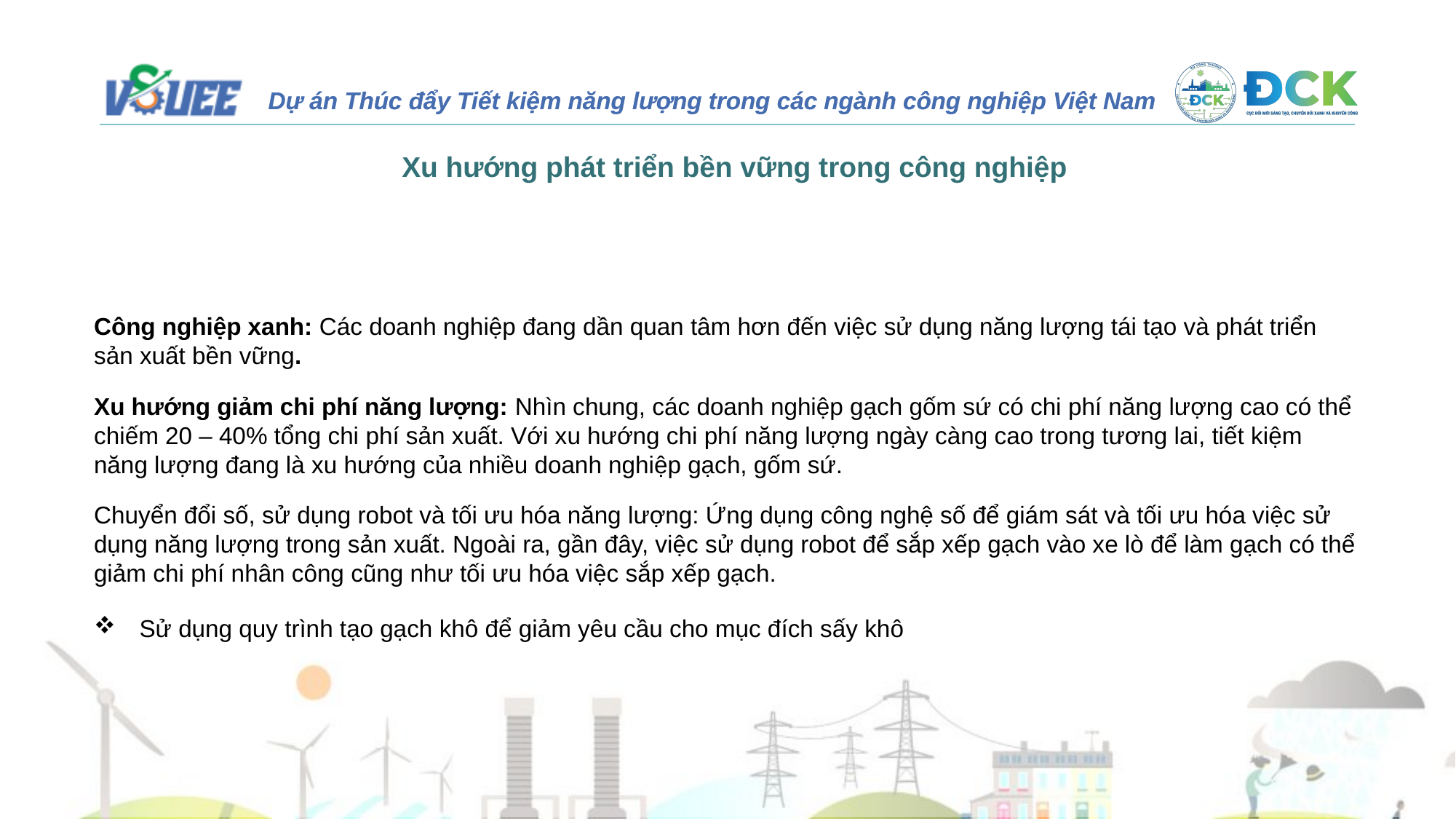

Xu hướng phát triển bền vững trong công nghiệp
Công nghiệp xanh: Các doanh nghiệp đang dần quan tâm hơn đến việc sử dụng năng lượng tái tạo và phát triển sản xuất bền vững.
Xu hướng giảm chi phí năng lượng: Nhìn chung, các doanh nghiệp gạch gốm sứ có chi phí năng lượng cao có thể chiếm 20 – 40% tổng chi phí sản xuất. Với xu hướng chi phí năng lượng ngày càng cao trong tương lai, tiết kiệm năng lượng đang là xu hướng của nhiều doanh nghiệp gạch, gốm sứ.
Chuyển đổi số, sử dụng robot và tối ưu hóa năng lượng: Ứng dụng công nghệ số để giám sát và tối ưu hóa việc sử dụng năng lượng trong sản xuất. Ngoài ra, gần đây, việc sử dụng robot để sắp xếp gạch vào xe lò để làm gạch có thể giảm chi phí nhân công cũng như tối ưu hóa việc sắp xếp gạch.
Sử dụng quy trình tạo gạch khô để giảm yêu cầu cho mục đích sấy khô